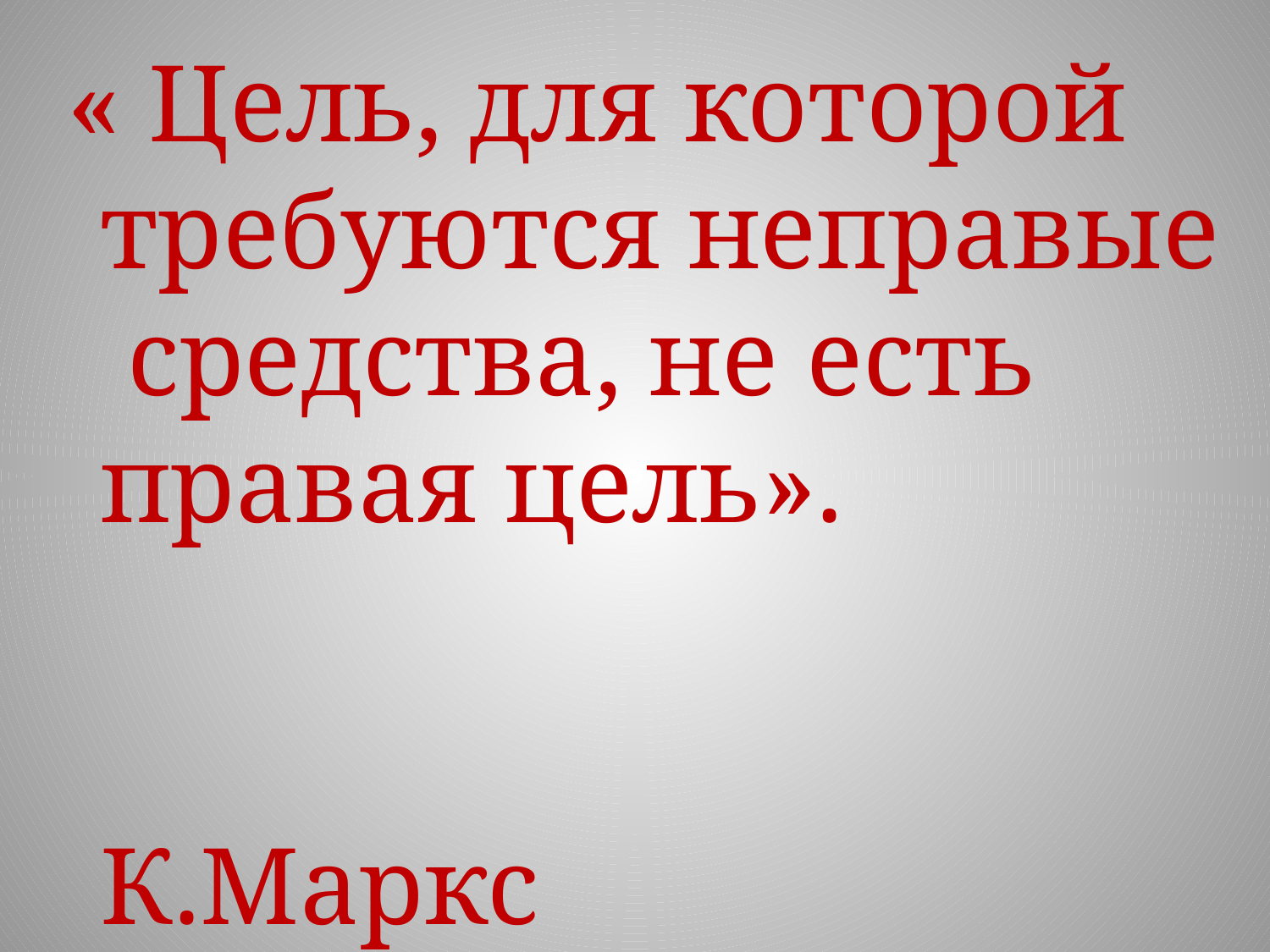

« Цель, для которой требуются неправые  средства, не есть правая цель».
                                                                           К.Маркс